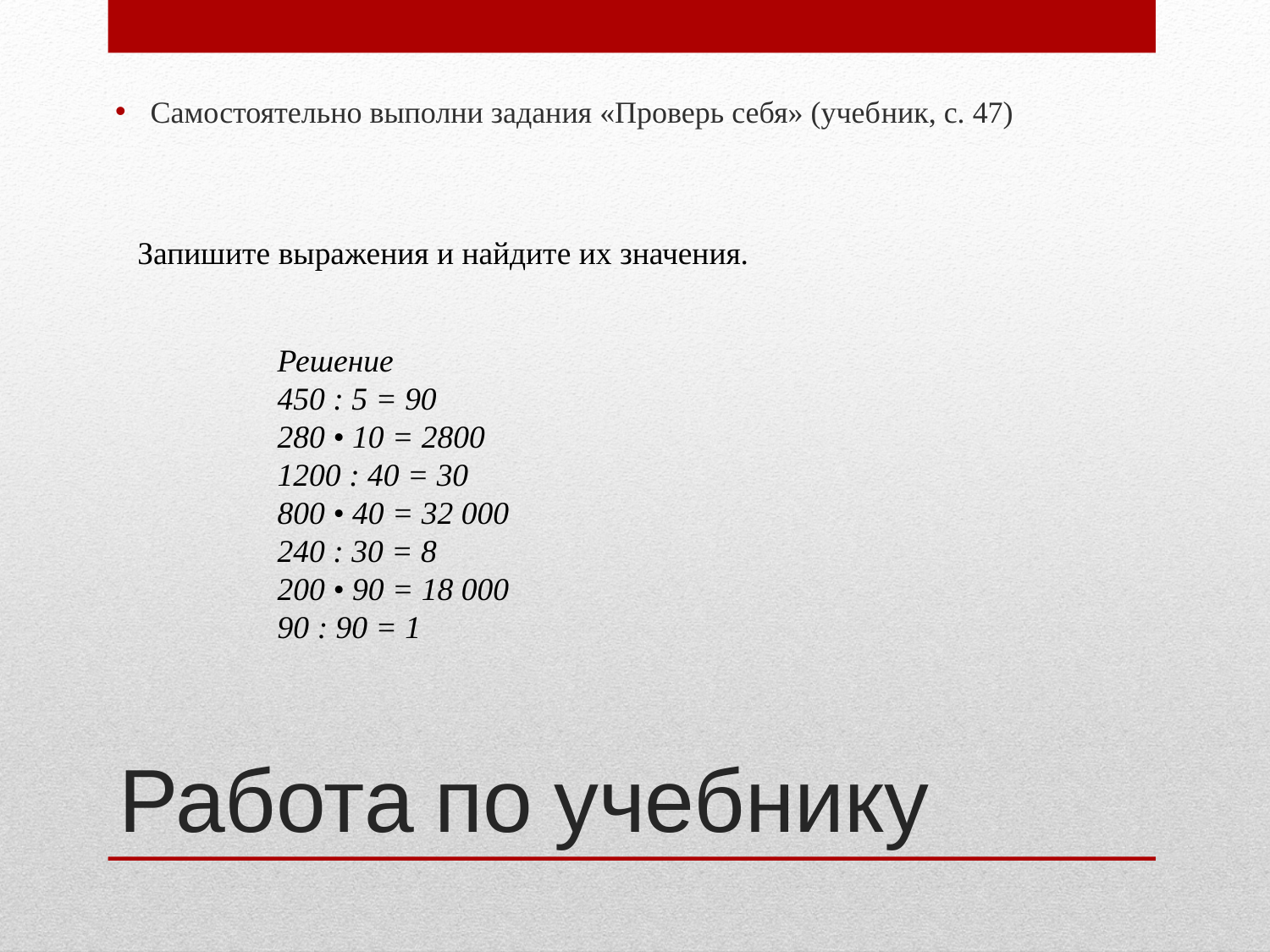

Самостоятельно выполни задания «Проверь себя» (учеб­ник, с. 47)
Запишите выражения и найдите их значения.

Решение
450 : 5 = 90
280 • 10 = 2800
1200 : 40 = 30
800 • 40 = 32 000
240 : 30 = 8
200 • 90 = 18 000
90 : 90 = 1
# Работа по учебнику